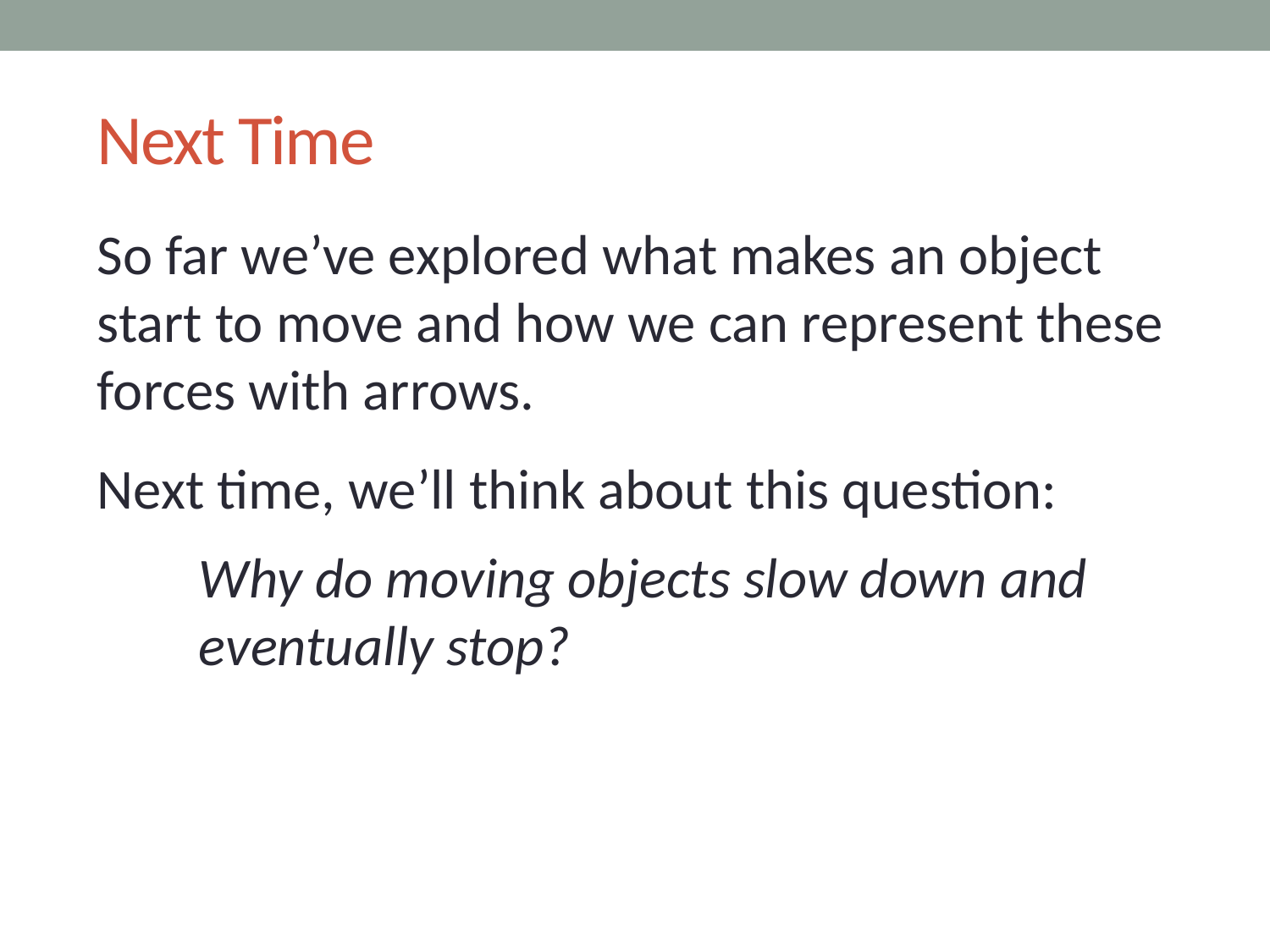

# Next Time
So far we’ve explored what makes an object start to move and how we can represent these forces with arrows.
Next time, we’ll think about this question:
Why do moving objects slow down and eventually stop?